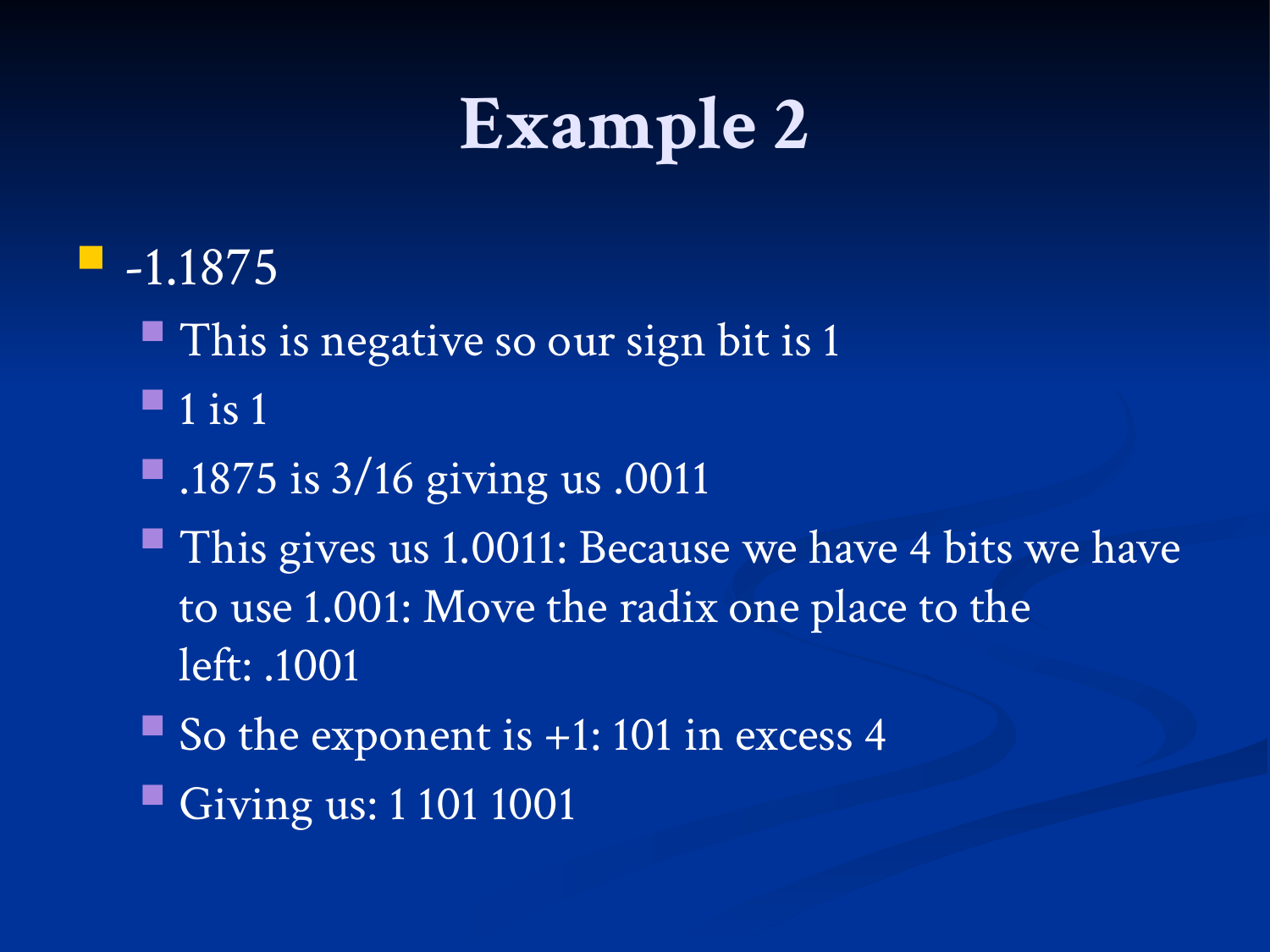

# Example 2
-1.1875
This is negative so our sign bit is 1
1 is 1
.1875 is 3/16 giving us .0011
This gives us 1.0011: Because we have 4 bits we have to use 1.001: Move the radix one place to the left: .1001
So the exponent is +1: 101 in excess 4
Giving us: 1 101 1001